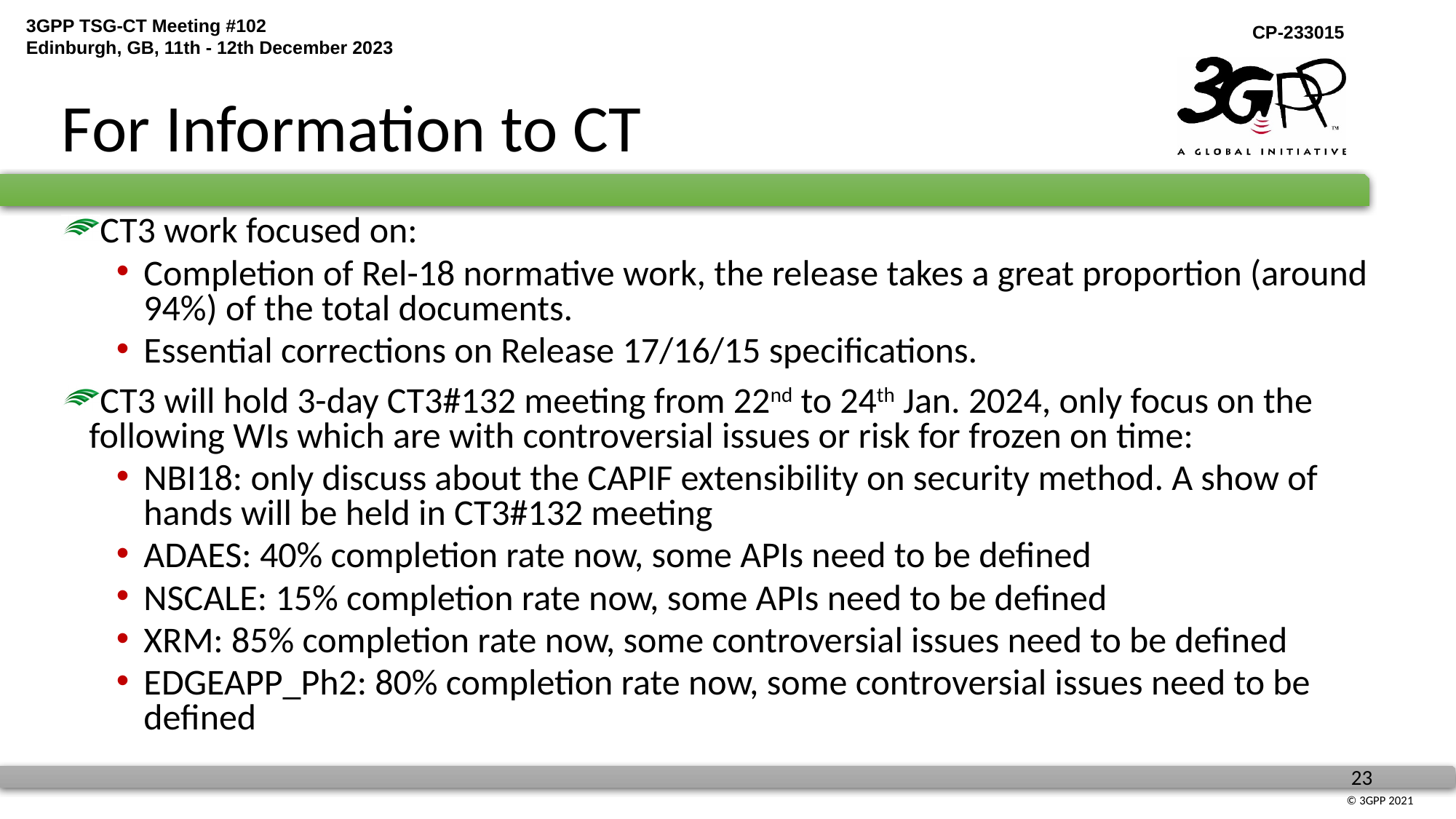

# For Information to CT
CT3 work focused on:
Completion of Rel-18 normative work, the release takes a great proportion (around 94%) of the total documents.
Essential corrections on Release 17/16/15 specifications.
CT3 will hold 3-day CT3#132 meeting from 22nd to 24th Jan. 2024, only focus on the following WIs which are with controversial issues or risk for frozen on time:
NBI18: only discuss about the CAPIF extensibility on security method. A show of hands will be held in CT3#132 meeting
ADAES: 40% completion rate now, some APIs need to be defined
NSCALE: 15% completion rate now, some APIs need to be defined
XRM: 85% completion rate now, some controversial issues need to be defined
EDGEAPP_Ph2: 80% completion rate now, some controversial issues need to be defined